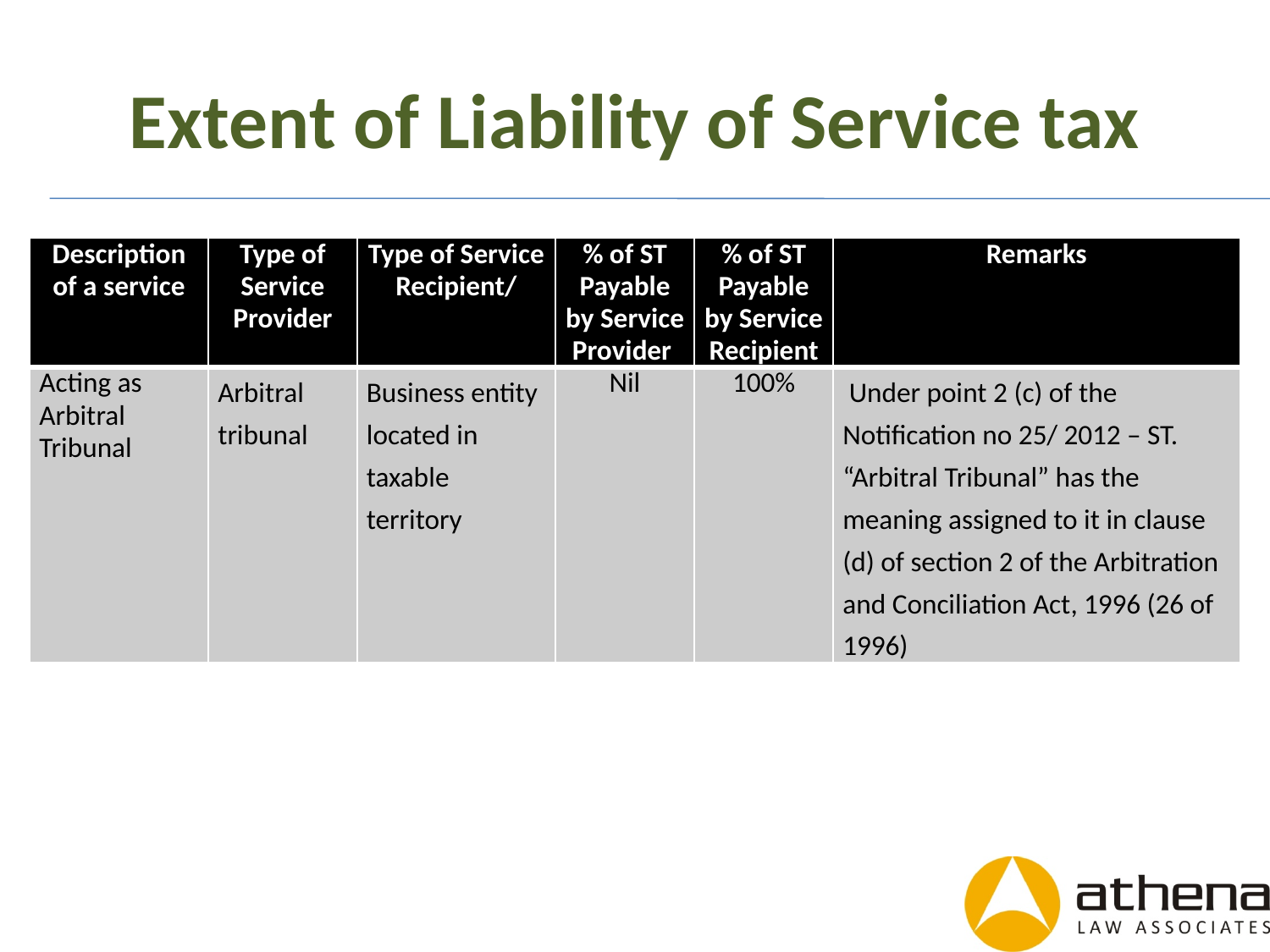

# Extent of Liability of Service tax

| Description of a service | Type of Service Provider | Type of Service Recipient/ | % of ST Payable by Service Provider | % of ST Payable by Service Recipient | Remarks |
| --- | --- | --- | --- | --- | --- |
| Acting as Arbitral Tribunal | Arbitral tribunal | Business entity located in taxable territory | Nil | 100% | Under point 2 (c) of the Notification no 25/ 2012 – ST. “Arbitral Tribunal” has the meaning assigned to it in clause (d) of section 2 of the Arbitration and Conciliation Act, 1996 (26 of 1996) |